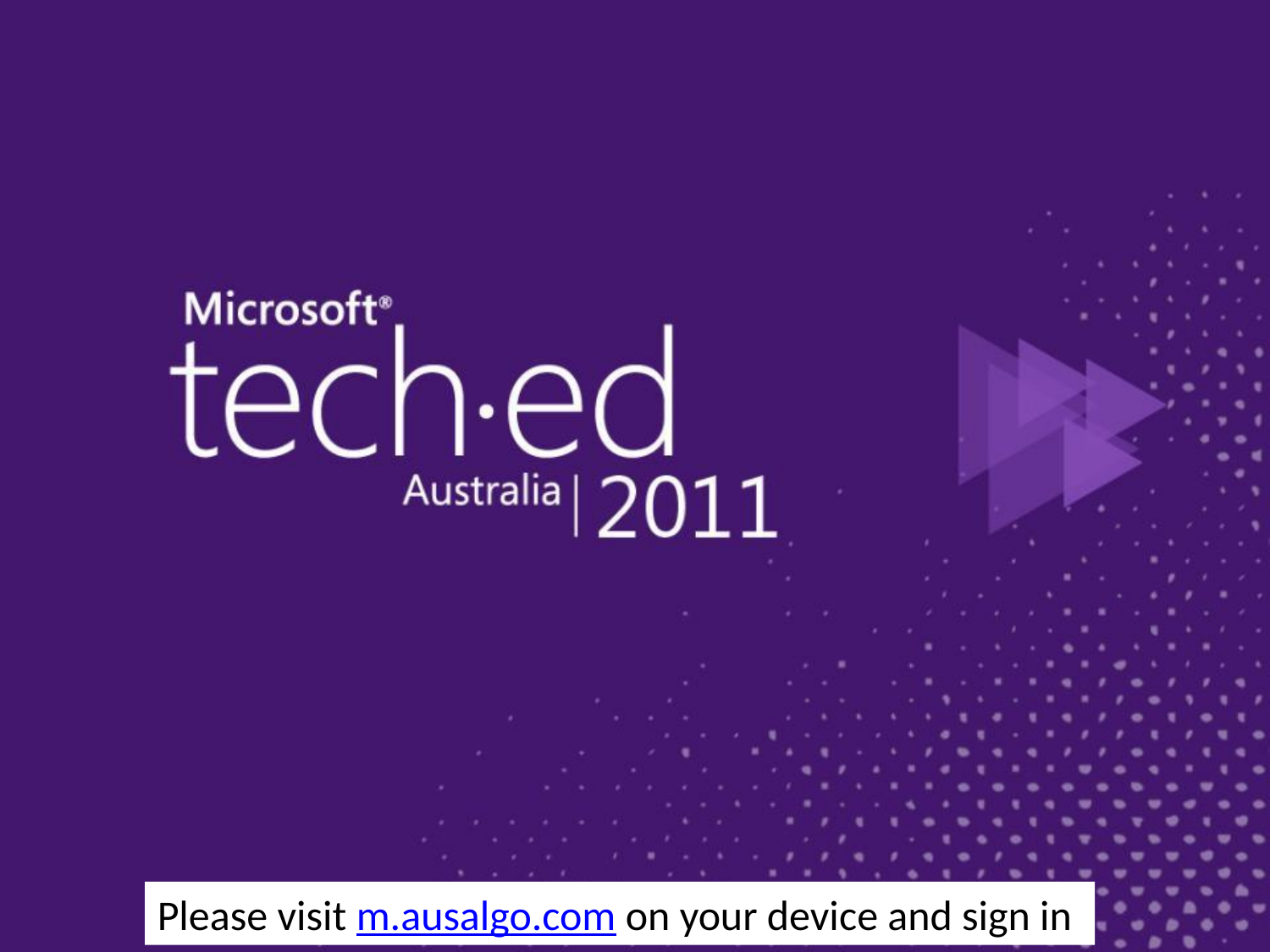

Please visit m.ausalgo.com on your device and sign in